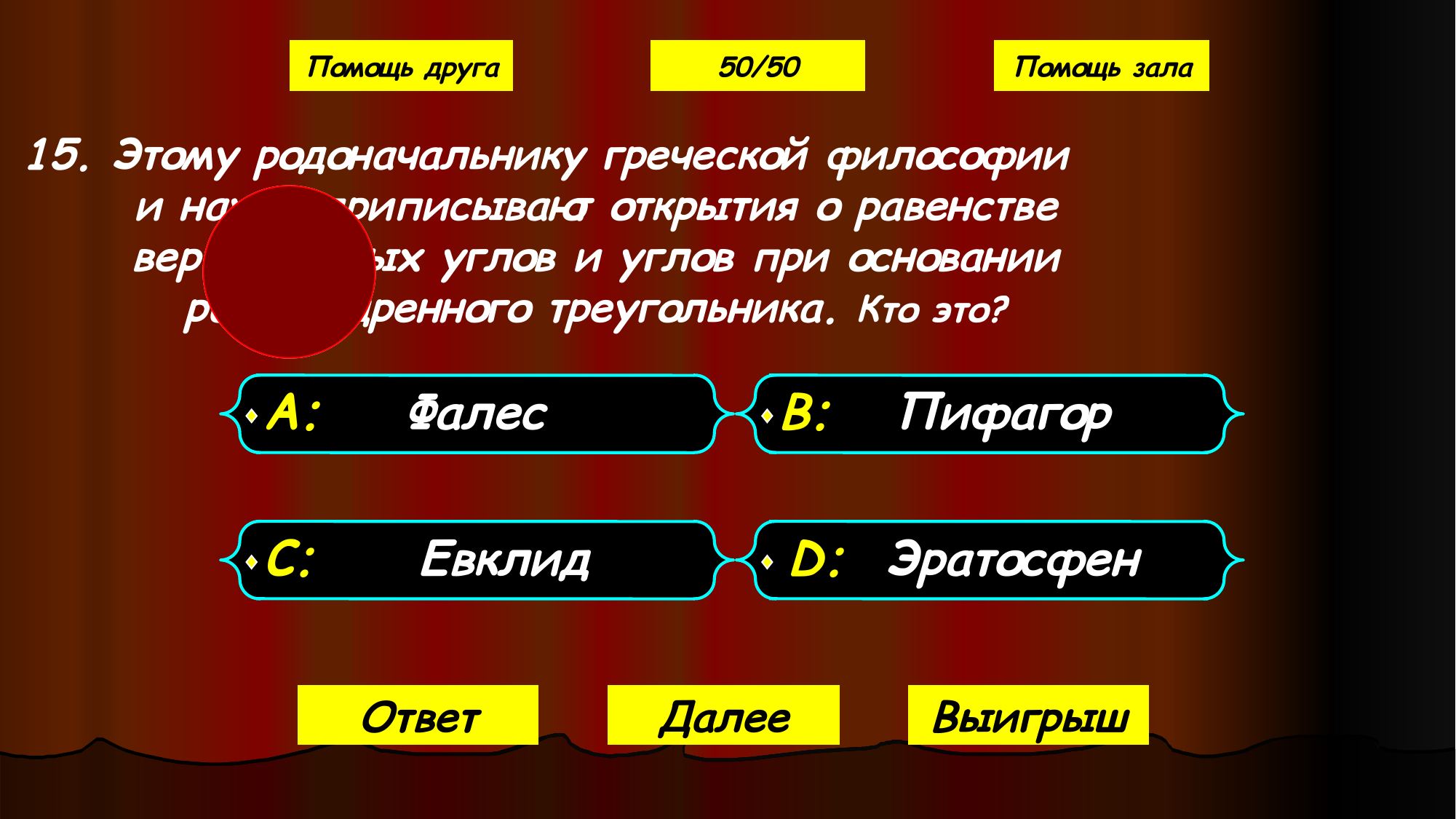

Помощь друга
50/50
Помощь зала
15. Этому родоначальнику греческой философии и науки приписывают открытия о равенстве вертикальных углов и углов при основании равнобедренного треугольника. Кто это?

А:    Фалес
В:   Пифагор

С:       Евклид

D:  Эратосфен

Ответ
Далее
Выигрыш